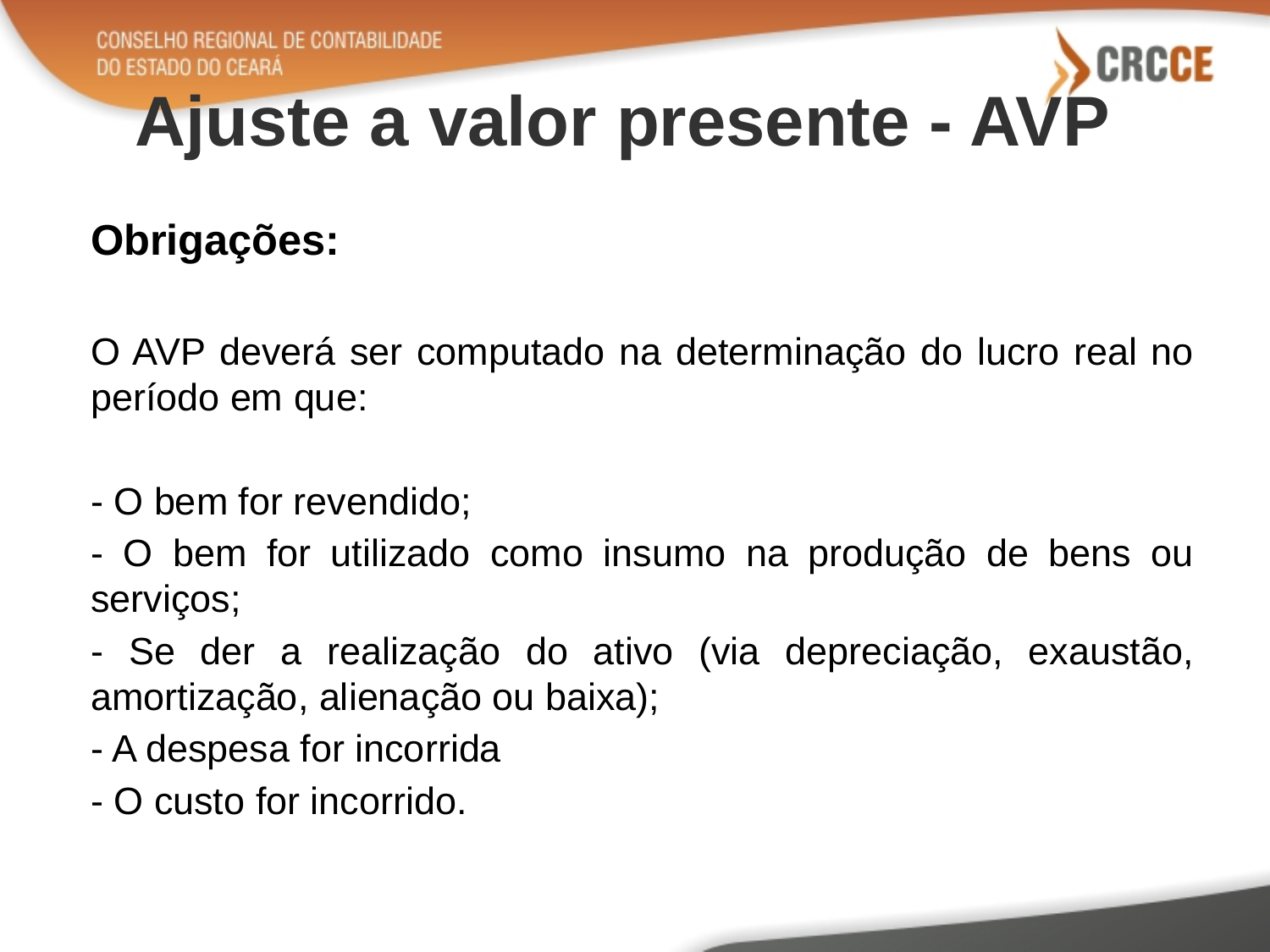

# Ajuste a valor presente - AVP
Obrigações:

O AVP deverá ser computado na determinação do lucro real no período em que:

- O bem for revendido;
- O bem for utilizado como insumo na produção de bens ou serviços;
- Se der a realização do ativo (via depreciação, exaustão, amortização, alienação ou baixa);
- A despesa for incorrida
- O custo for incorrido.